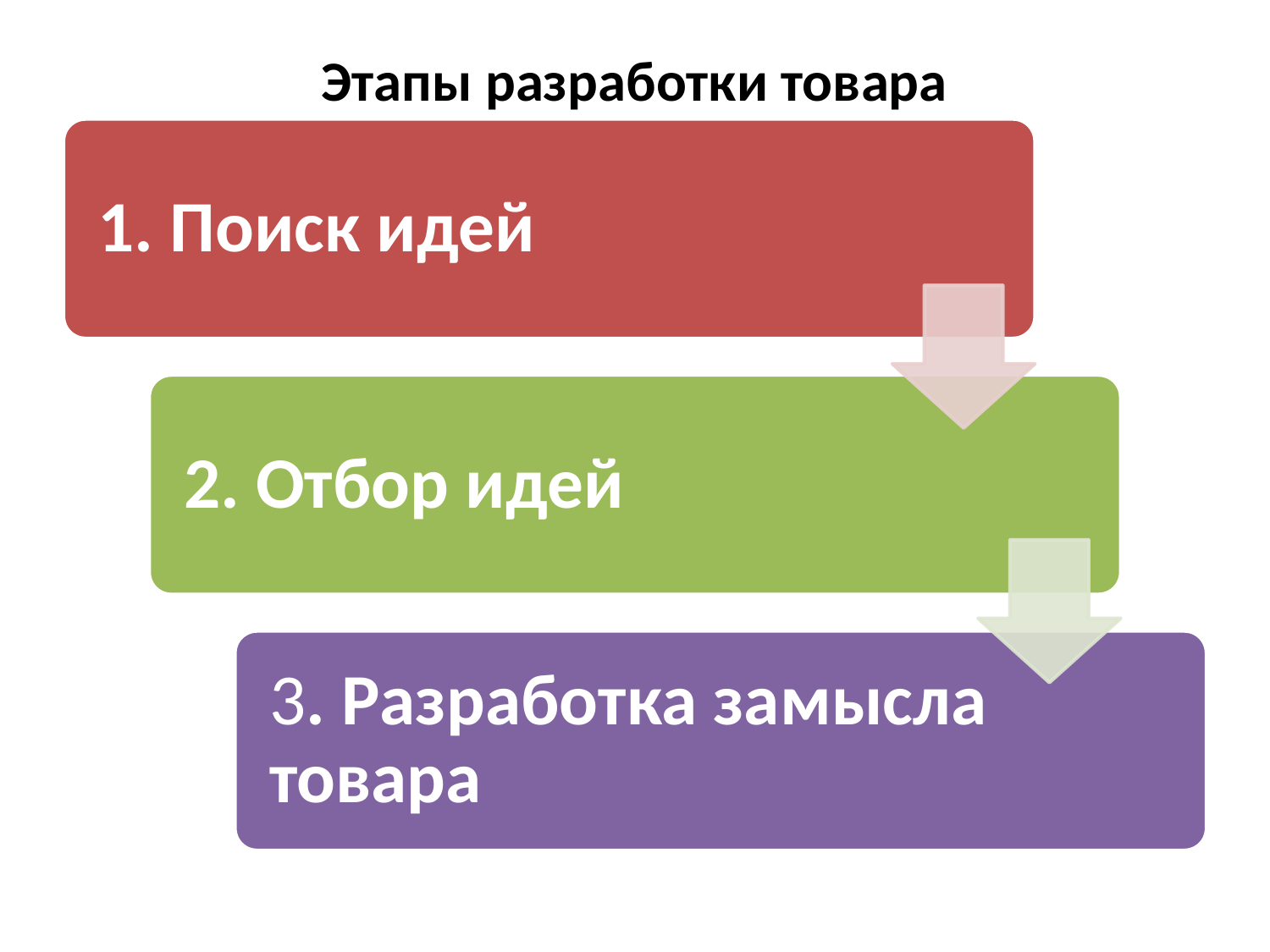

# Этапы разработки товара
1. Поиск идей
2. Отбор идей
3. Разработка замысла товара